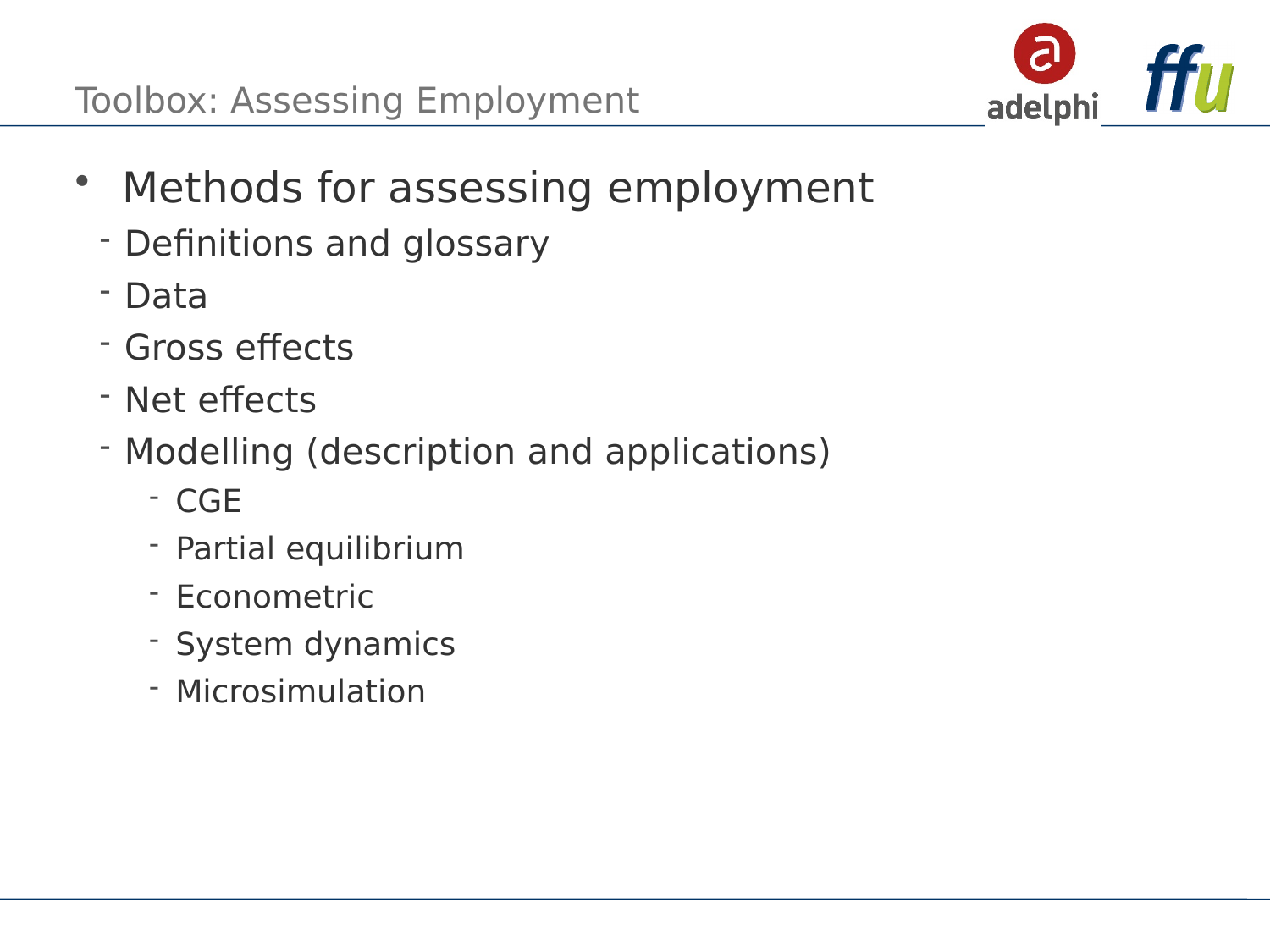

# Toolbox: Assessing Employment
Methods for assessing employment
Definitions and glossary
Data
Gross effects
Net effects
Modelling (description and applications)
CGE
Partial equilibrium
Econometric
System dynamics
Microsimulation